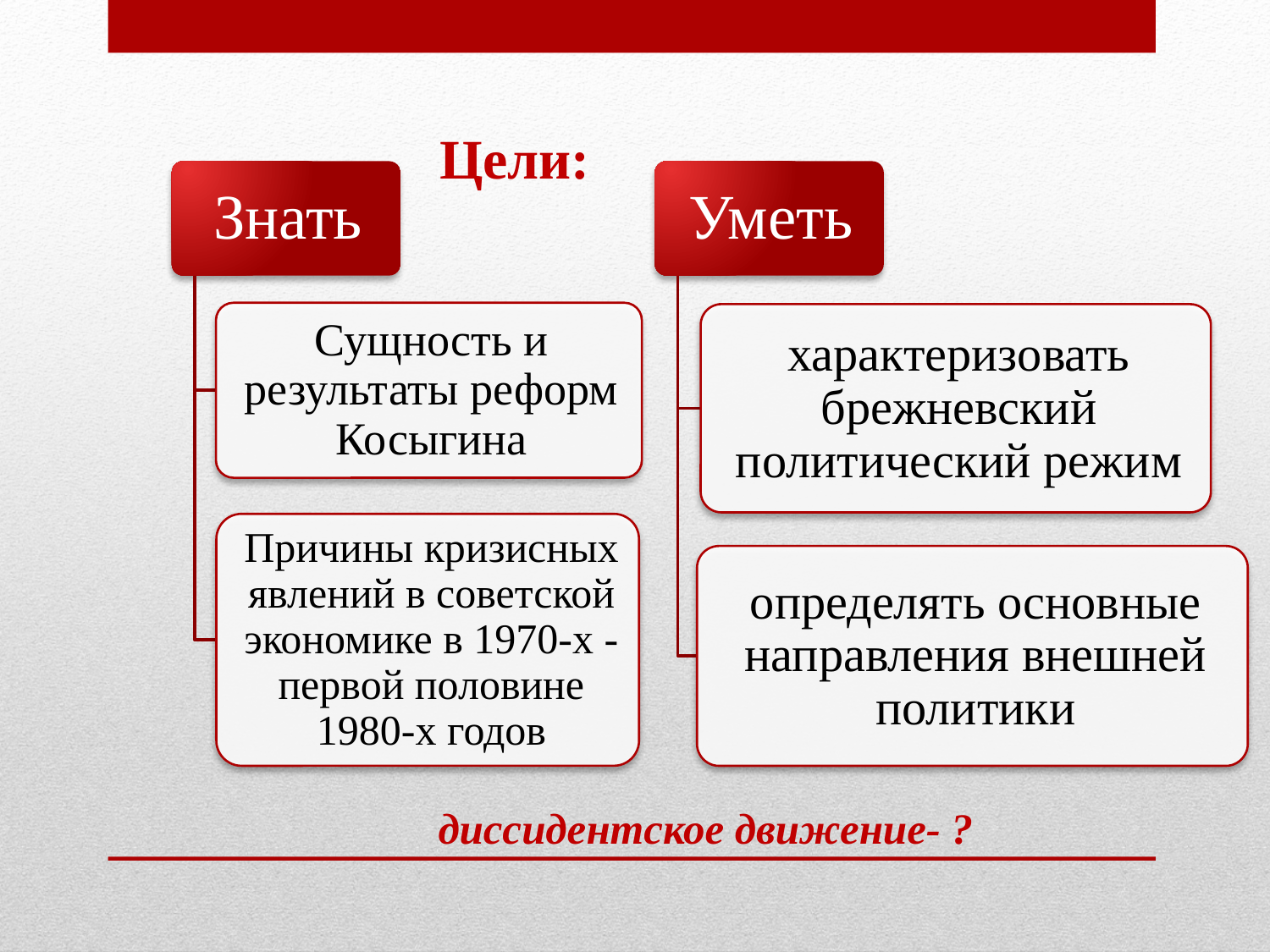

# Цели:
Знать
Сущность и результаты реформ Косыгина
Причины кризисных явлений в советской экономике в 1970-х - первой половине 1980-х годов
Уметь
характеризовать брежневский политический режим
определять основные направления внешней политики
диссидентское движение- ?